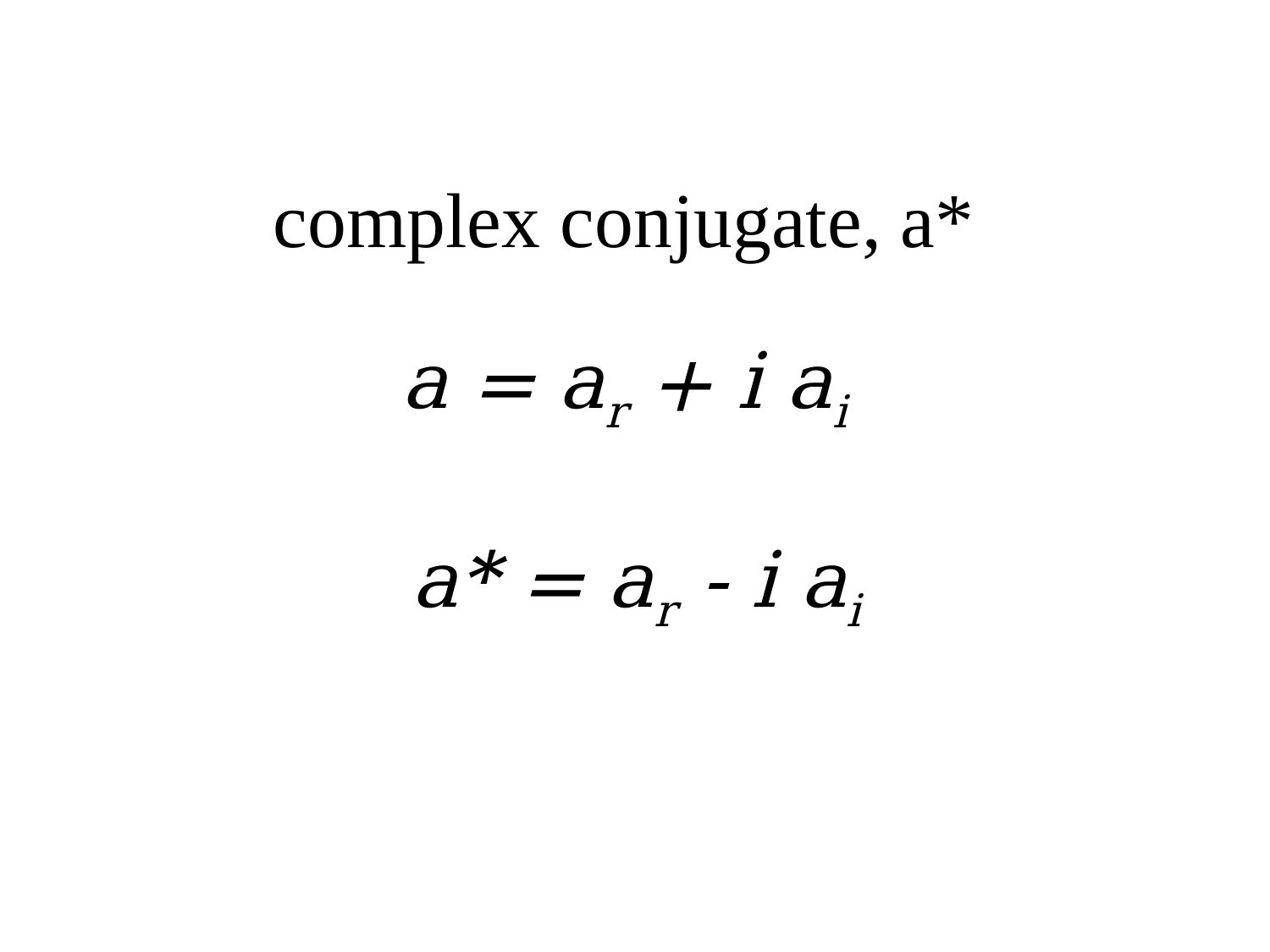

# complex conjugate, a* a = ar + i ai a* = ar - i ai